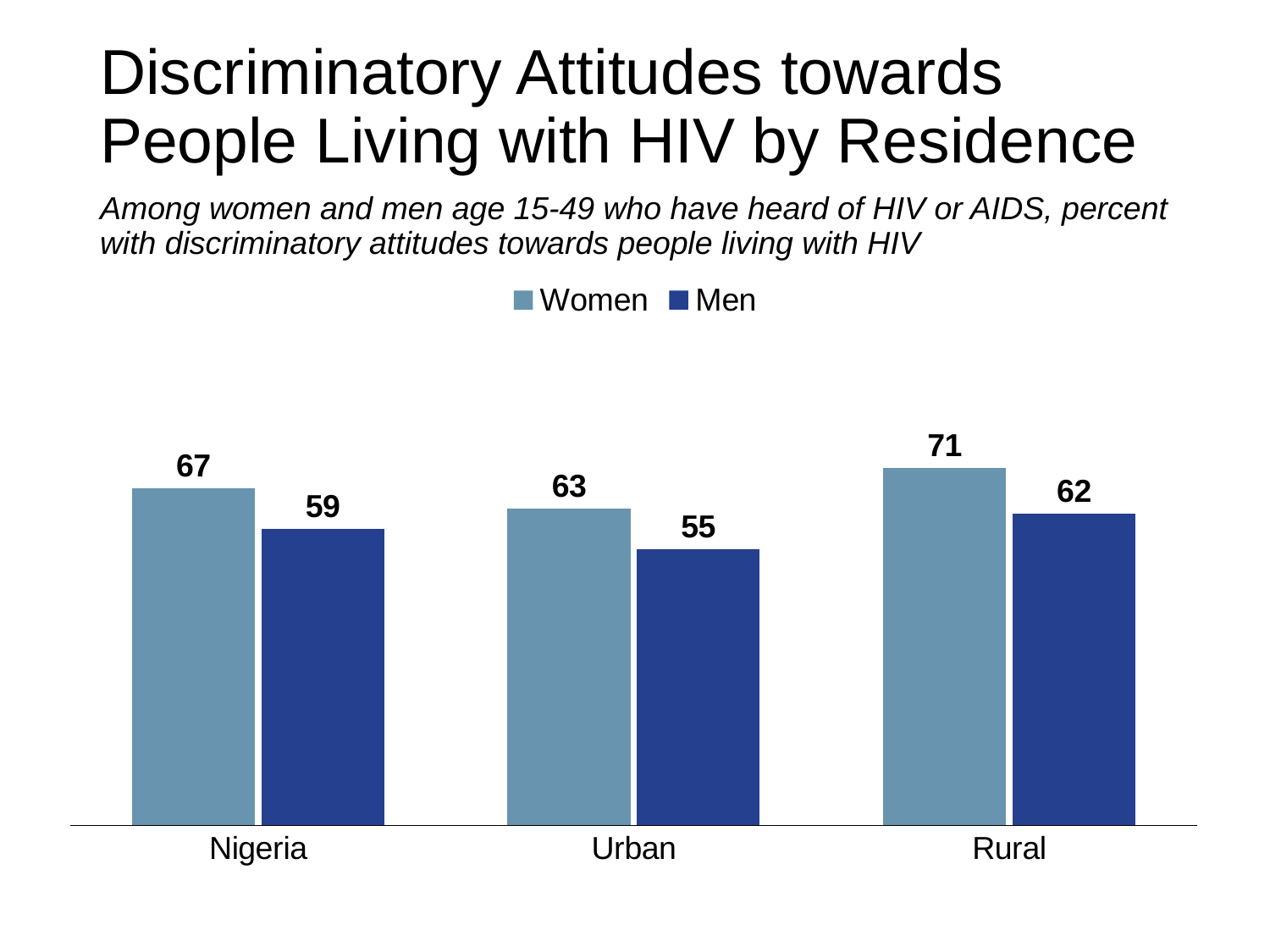

# Discriminatory Attitudes towards People Living with HIV by Residence
Among women and men age 15-49 who have heard of HIV or AIDS, percent with discriminatory attitudes towards people living with HIV

### Chart

| Category | Women | Men |
|---|---|---|
| Nigeria | 67.0 | 59.0 |
| Urban | 63.0 | 55.0 |
| Rural | 71.0 | 62.0 |